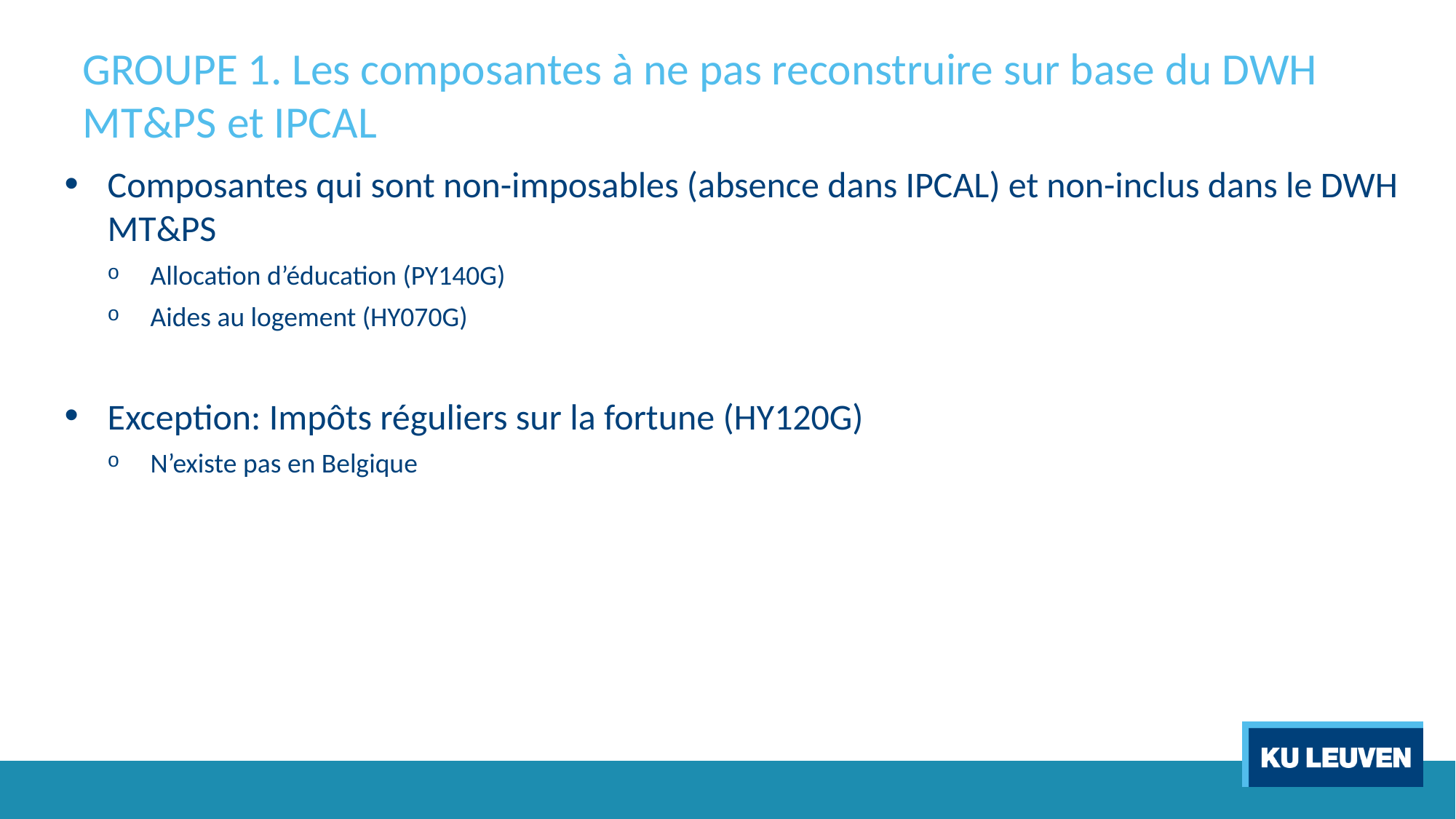

GROUPE 1. Les composantes à ne pas reconstruire sur base du DWH MT&PS et IPCAL
Composantes qui sont non-imposables (absence dans IPCAL) et non-inclus dans le DWH MT&PS
Allocation d’éducation (PY140G)
Aides au logement (HY070G)

Exception: Impôts réguliers sur la fortune (HY120G)
N’existe pas en Belgique